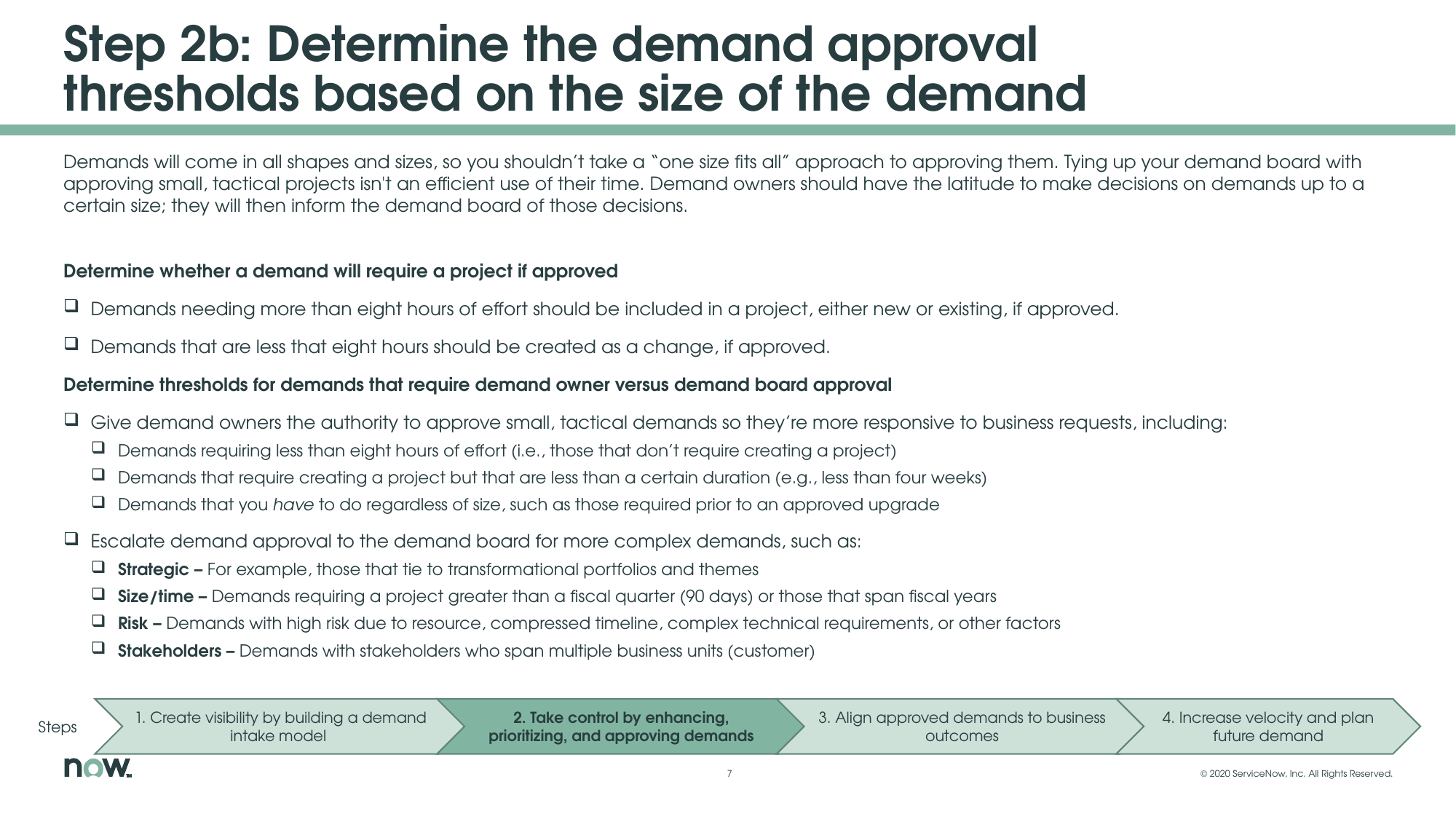

# Step 2b: Determine the demand approval thresholds based on the size of the demand

Demands will come in all shapes and sizes, so you shouldn’t take a “one size fits all” approach to approving them. Tying up your demand board with approving small, tactical projects isn't an efficient use of their time. Demand owners should have the latitude to make decisions on demands up to a certain size; they will then inform the demand board of those decisions.
Determine whether a demand will require a project if approved
Demands needing more than eight hours of effort should be included in a project, either new or existing, if approved.
Demands that are less that eight hours should be created as a change, if approved.
Determine thresholds for demands that require demand owner versus demand board approval
Give demand owners the authority to approve small, tactical demands so they’re more responsive to business requests, including:
Demands requiring less than eight hours of effort (i.e., those that don’t require creating a project)
Demands that require creating a project but that are less than a certain duration (e.g., less than four weeks)
Demands that you have to do regardless of size, such as those required prior to an approved upgrade
Escalate demand approval to the demand board for more complex demands, such as:
Strategic – For example, those that tie to transformational portfolios and themes
Size/time – Demands requiring a project greater than a fiscal quarter (90 days) or those that span fiscal years
Risk – Demands with high risk due to resource, compressed timeline, complex technical requirements, or other factors
Stakeholders – Demands with stakeholders who span multiple business units (customer)

Steps
1. Create visibility by building a demand intake model
2. Take control by enhancing, prioritizing, and approving demands
3. Align approved demands to business outcomes
4. Increase velocity and plan future demand